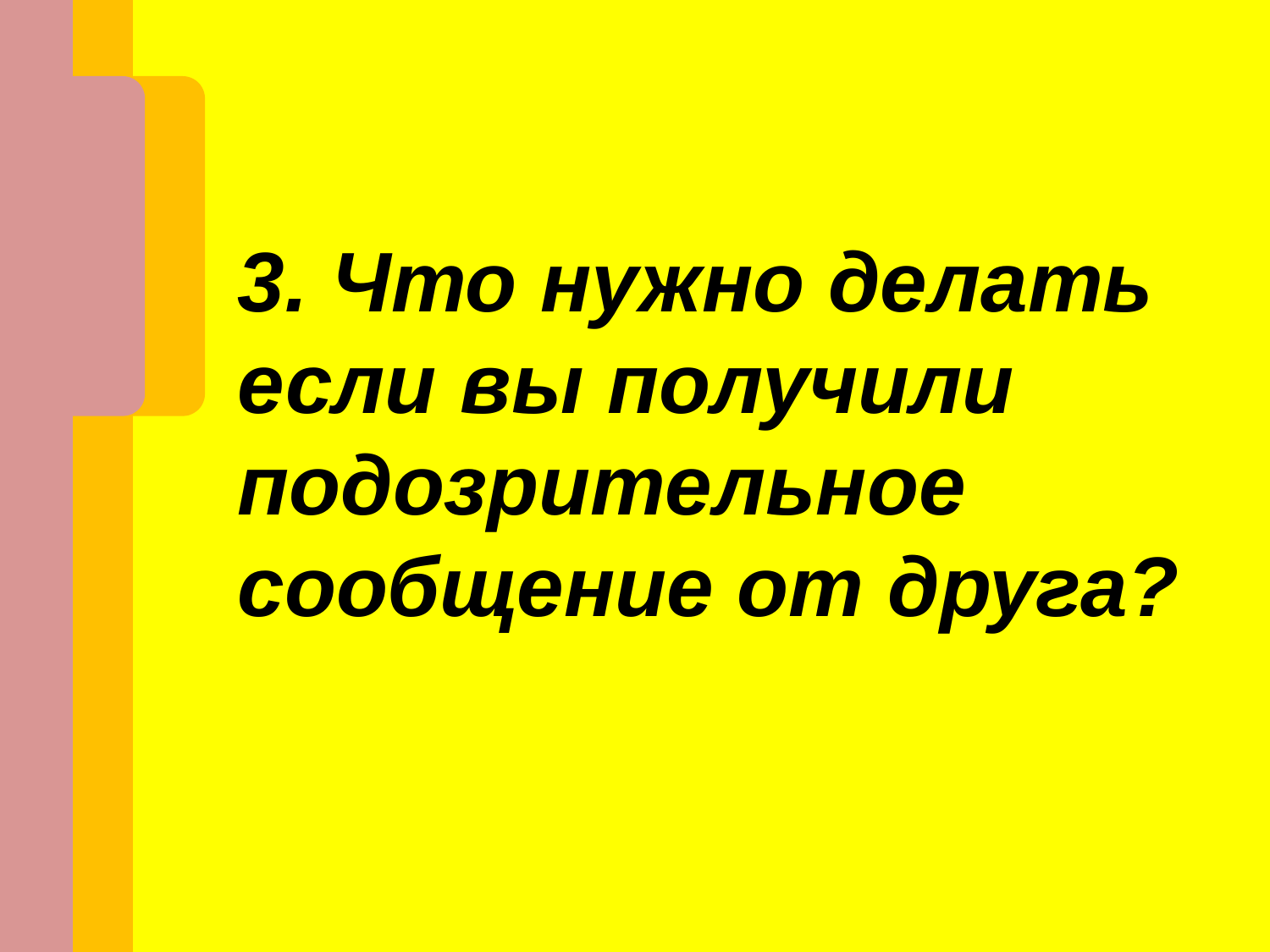

3. Что нужно делать если вы получили подозрительное сообщение от друга?